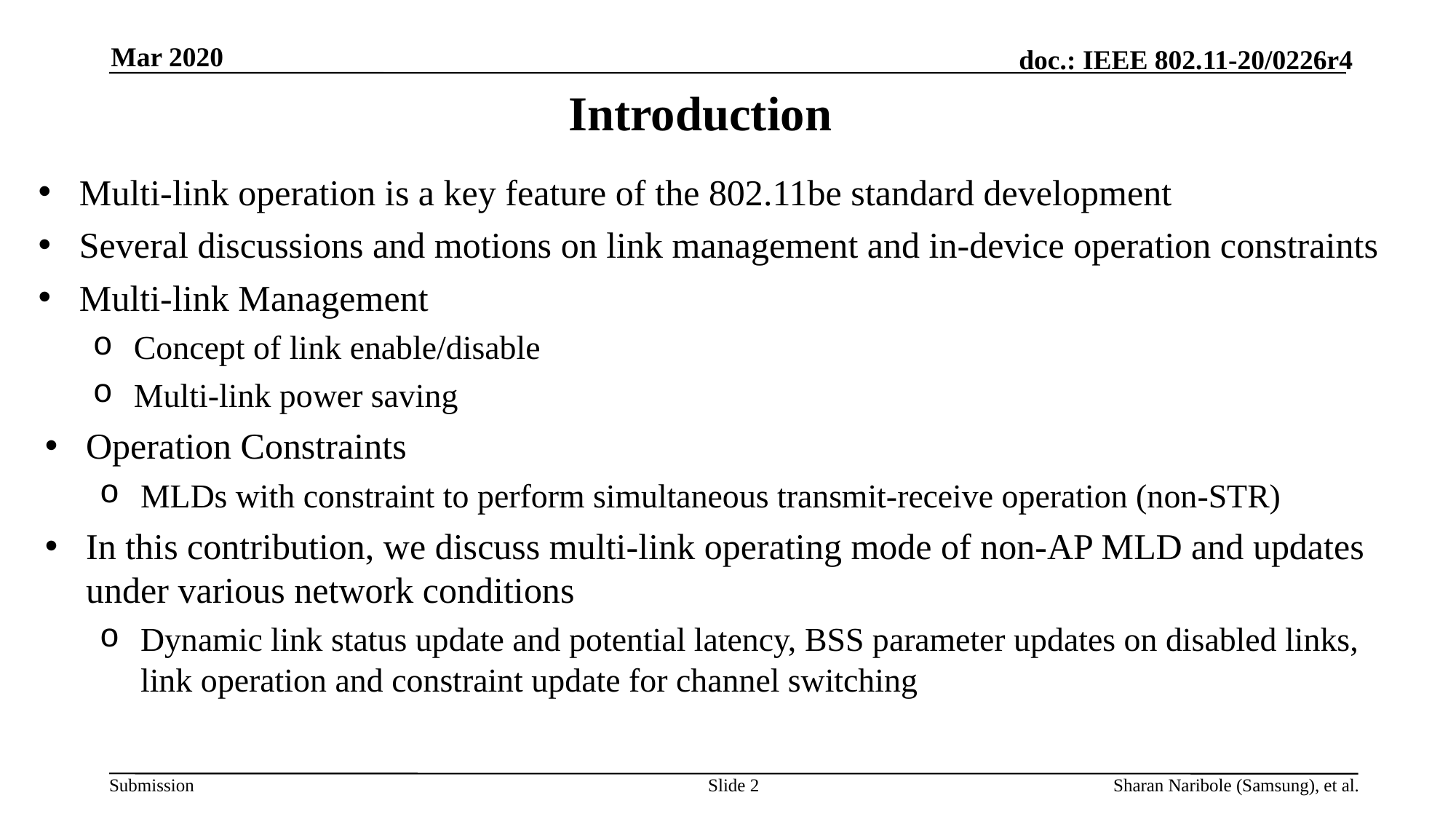

Mar 2020
# Introduction
Multi-link operation is a key feature of the 802.11be standard development
Several discussions and motions on link management and in-device operation constraints
Multi-link Management
Concept of link enable/disable
Multi-link power saving
Operation Constraints
MLDs with constraint to perform simultaneous transmit-receive operation (non-STR)
In this contribution, we discuss multi-link operating mode of non-AP MLD and updates under various network conditions
Dynamic link status update and potential latency, BSS parameter updates on disabled links, link operation and constraint update for channel switching
Slide 2
Sharan Naribole (Samsung), et al.